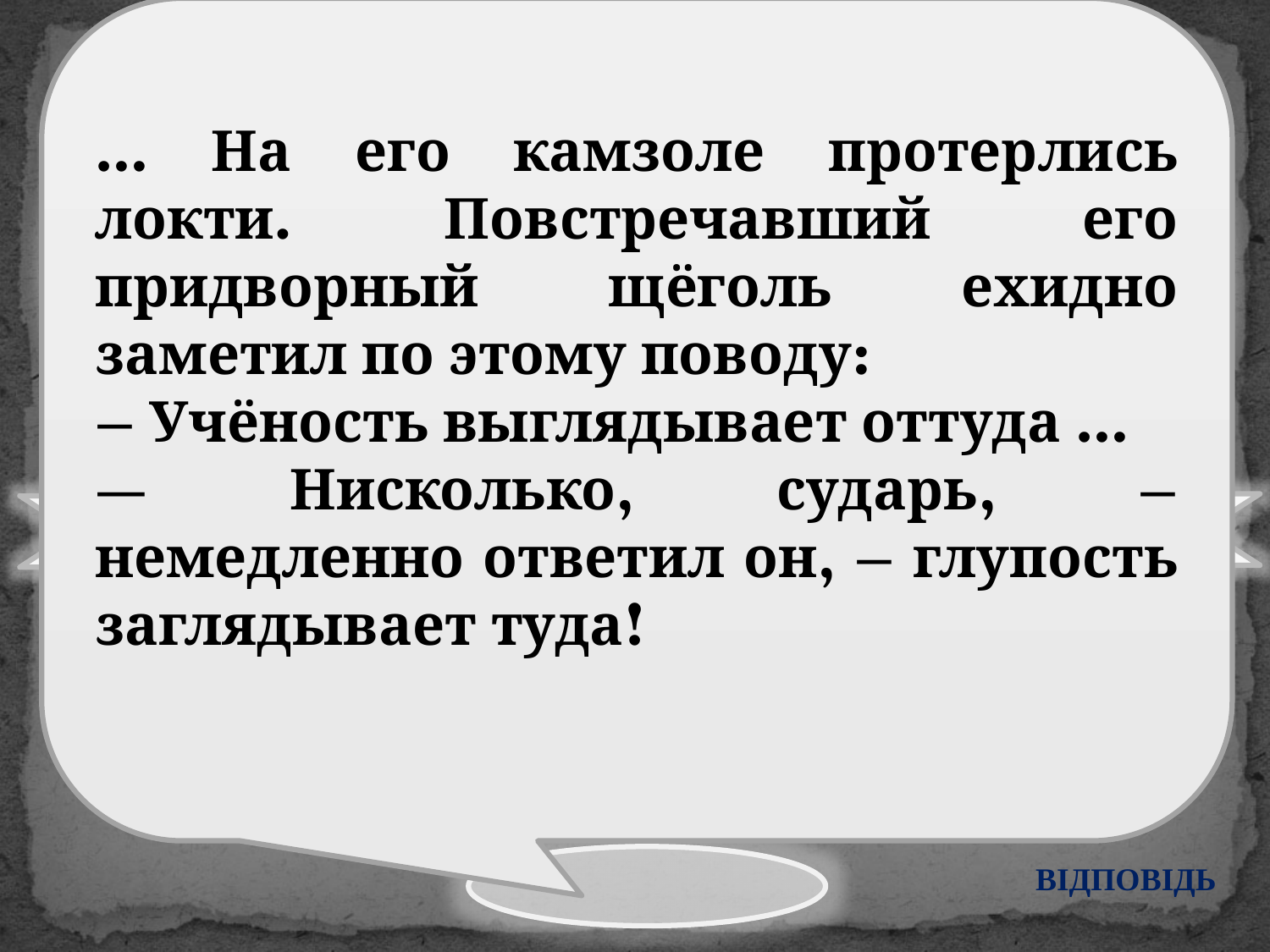

… На его камзоле протерлись локти. Повстречавший его придворный щёголь ехидно заметил по этому поводу:
– Учёность выглядывает оттуда …
— Нисколько, сударь, – немедленно ответил он, – глупость заглядывает туда!

О.С. Пушкін

Л.М. Толстой

М.В. Ломоносов
З ким з цих відомих людей стався наступний випадок.

ВІДПОВІДЬ